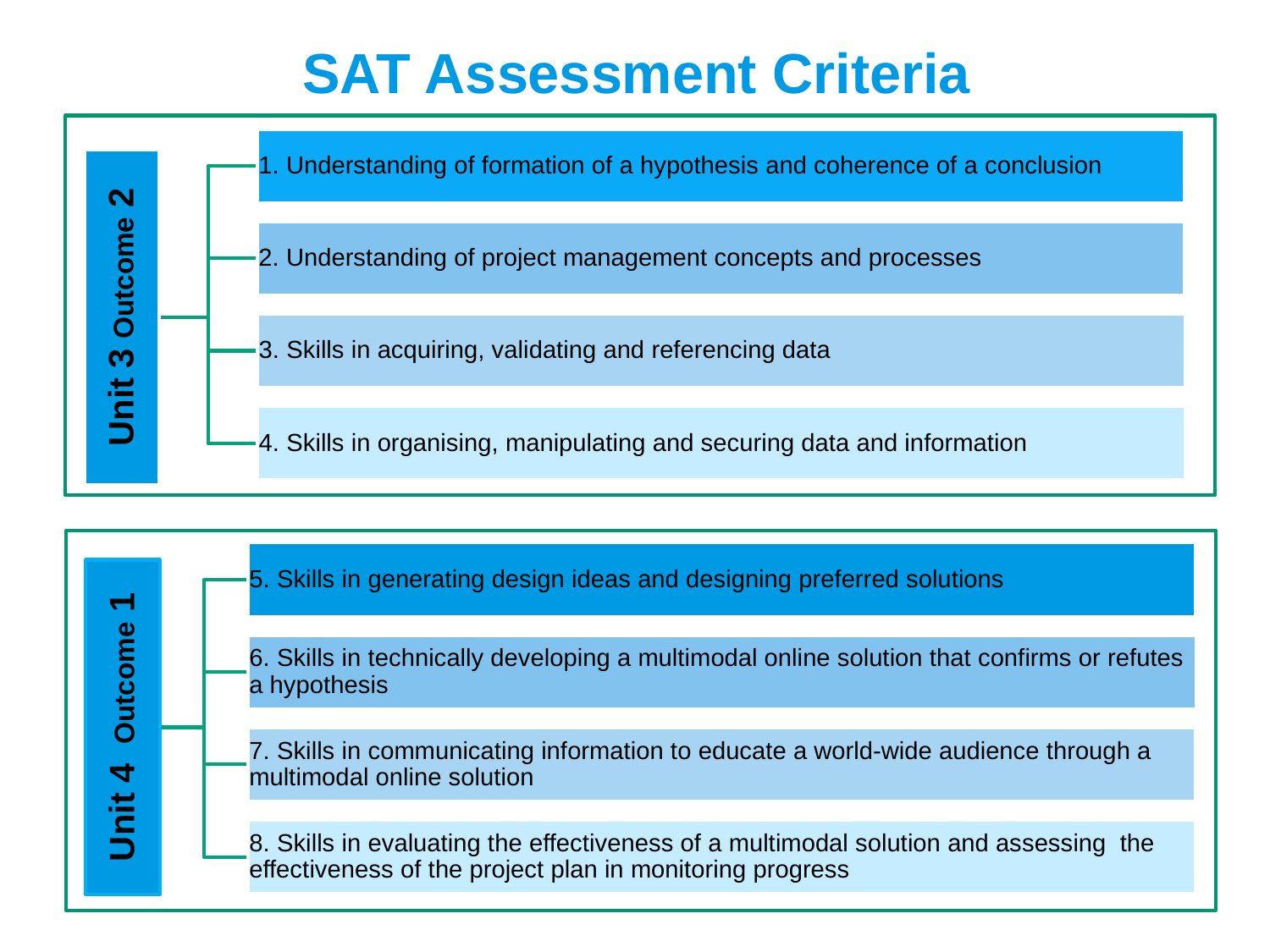

# SAT Assessment Criteria

Unit 3 Outcome 2
1. Understanding of formation of a hypothesis and coherence of a conclusion
2. Understanding of project management concepts and processes
3. Skills in acquiring, validating and referencing data
4. Skills in organising, manipulating and securing data and information

Unit 4  Outcome 1
5. Skills in generating design ideas and designing preferred solutions
6. Skills in technically developing a multimodal online solution that confirms or refutes a hypothesis
7. Skills in communicating information to educate a world-wide audience through a multimodal online solution
8. Skills in evaluating the effectiveness of a multimodal solution and assessing  the effectiveness of the project plan in monitoring progress